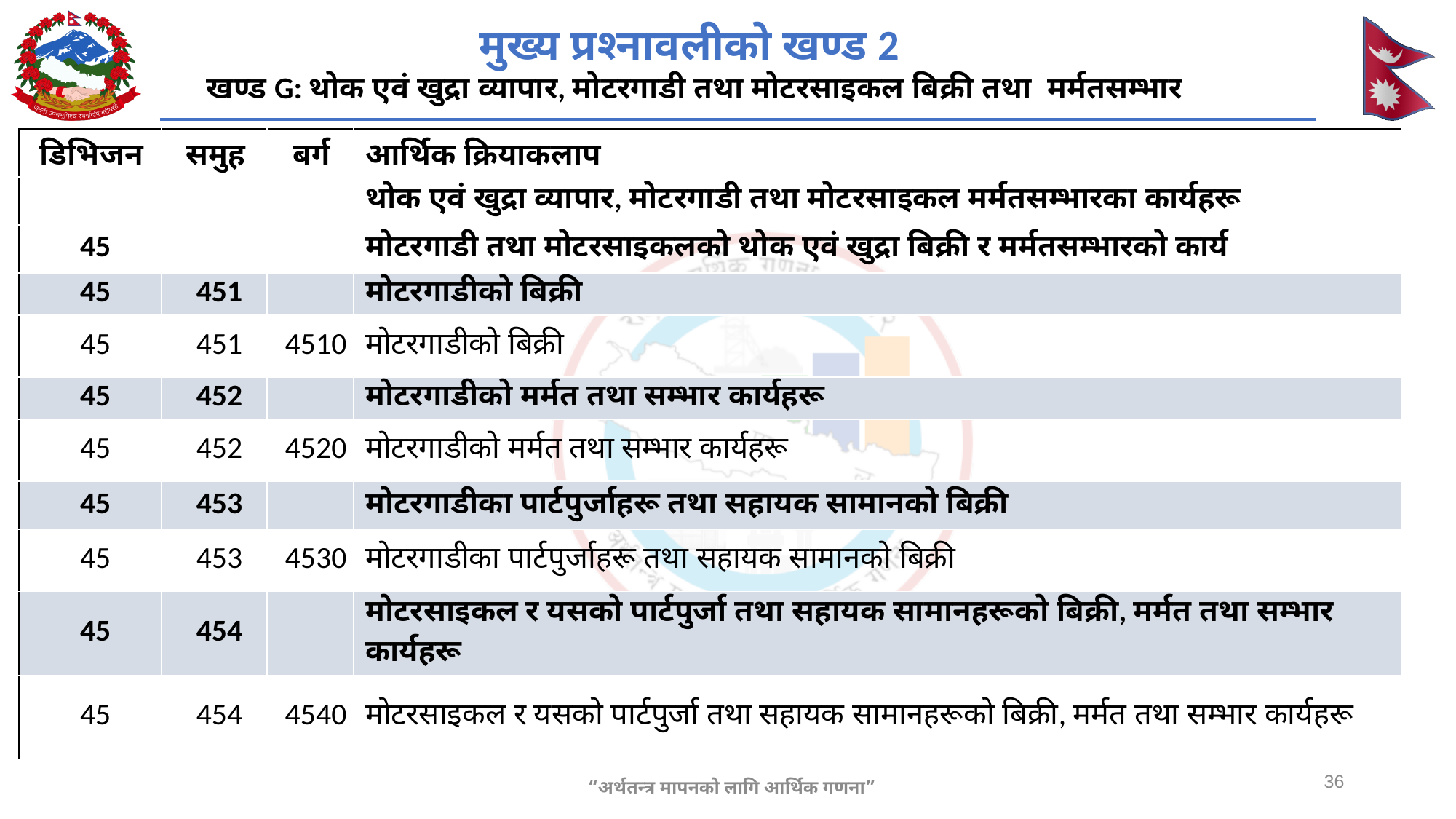

मुख्य प्रश्नावलीको खण्ड 2
खण्ड G: थोक एवं खुद्रा व्यापार, मोटरगाडी तथा मोटरसाइकल बिक्री तथा  मर्मतसम्भार
| डिभिजन | समुह | बर्ग | आर्थिक क्रियाकलाप |
| --- | --- | --- | --- |
|  |  |  | थोक एवं खुद्रा व्यापार, मोटरगाडी तथा मोटरसाइकल मर्मतसम्भारका कार्यहरू |
| 45 |  |  | मोटरगाडी तथा मोटरसाइकलको थोक एवं खुद्रा बिक्री र मर्मतसम्भारको कार्य |
| 45 | 451 |  | मोटरगाडीको बिक्री |
| 45 | 451 | 4510 | मोटरगाडीको बिक्री |
| 45 | 452 |  | मोटरगाडीको मर्मत तथा सम्भार कार्यहरू |
| 45 | 452 | 4520 | मोटरगाडीको मर्मत तथा सम्भार कार्यहरू |
| 45 | 453 |  | मोटरगाडीका पार्टपुर्जाहरू तथा सहायक सामानको बिक्री |
| 45 | 453 | 4530 | मोटरगाडीका पार्टपुर्जाहरू तथा सहायक सामानको बिक्री |
| 45 | 454 |  | मोटरसाइकल र यसको पार्टपुर्जा तथा सहायक सामानहरूको बिक्री, मर्मत तथा सम्भार कार्यहरू |
| 45 | 454 | 4540 | मोटरसाइकल र यसको पार्टपुर्जा तथा सहायक सामानहरूको बिक्री, मर्मत तथा सम्भार कार्यहरू |
36
“अर्थतन्त्र मापनको लागि आर्थिक गणना”